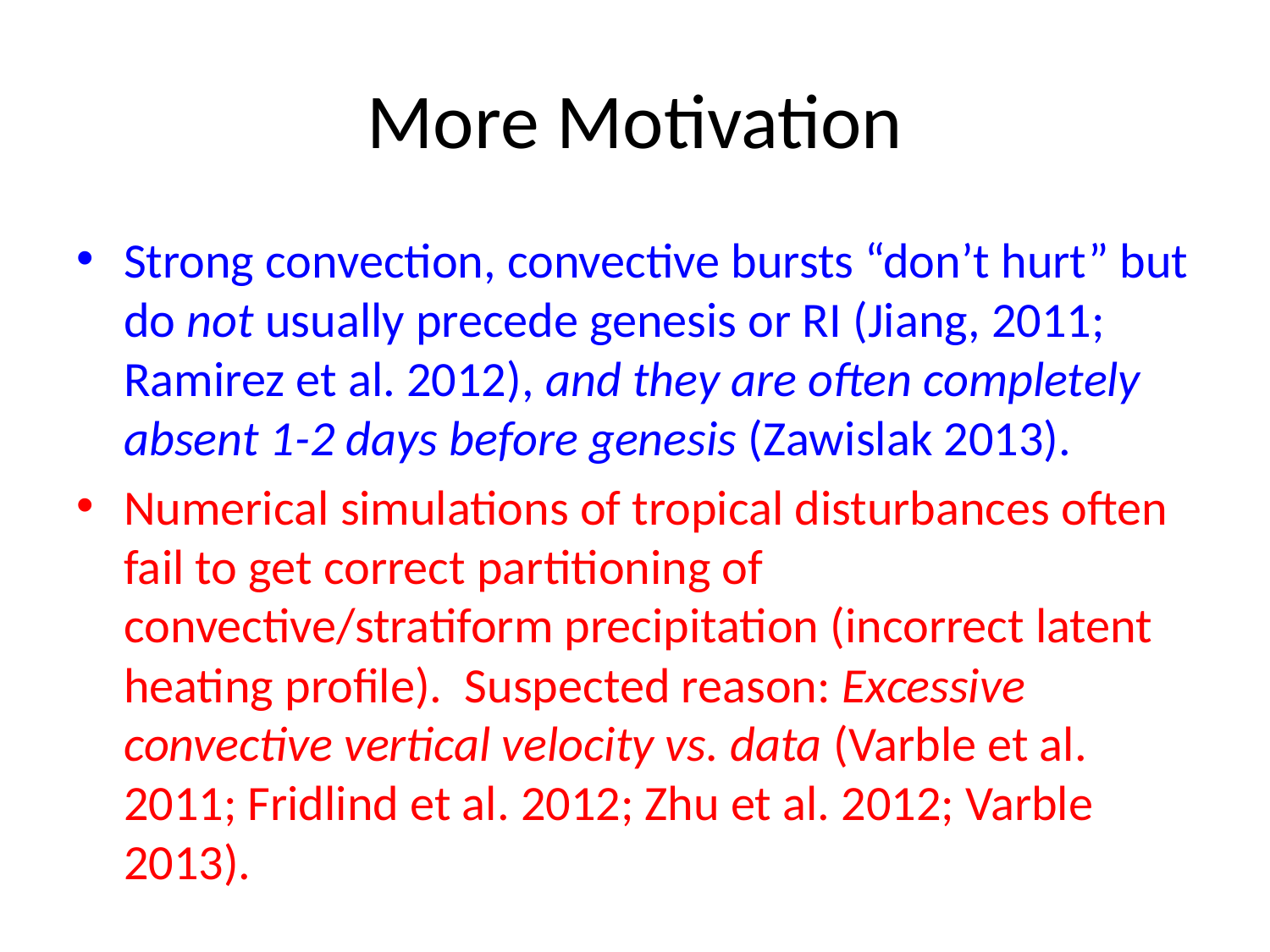

# More Motivation
Strong convection, convective bursts “don’t hurt” but do not usually precede genesis or RI (Jiang, 2011; Ramirez et al. 2012), and they are often completely absent 1-2 days before genesis (Zawislak 2013).
Numerical simulations of tropical disturbances often fail to get correct partitioning of convective/stratiform precipitation (incorrect latent heating profile).  Suspected reason: Excessive convective vertical velocity vs. data (Varble et al. 2011; Fridlind et al. 2012; Zhu et al. 2012; Varble 2013).